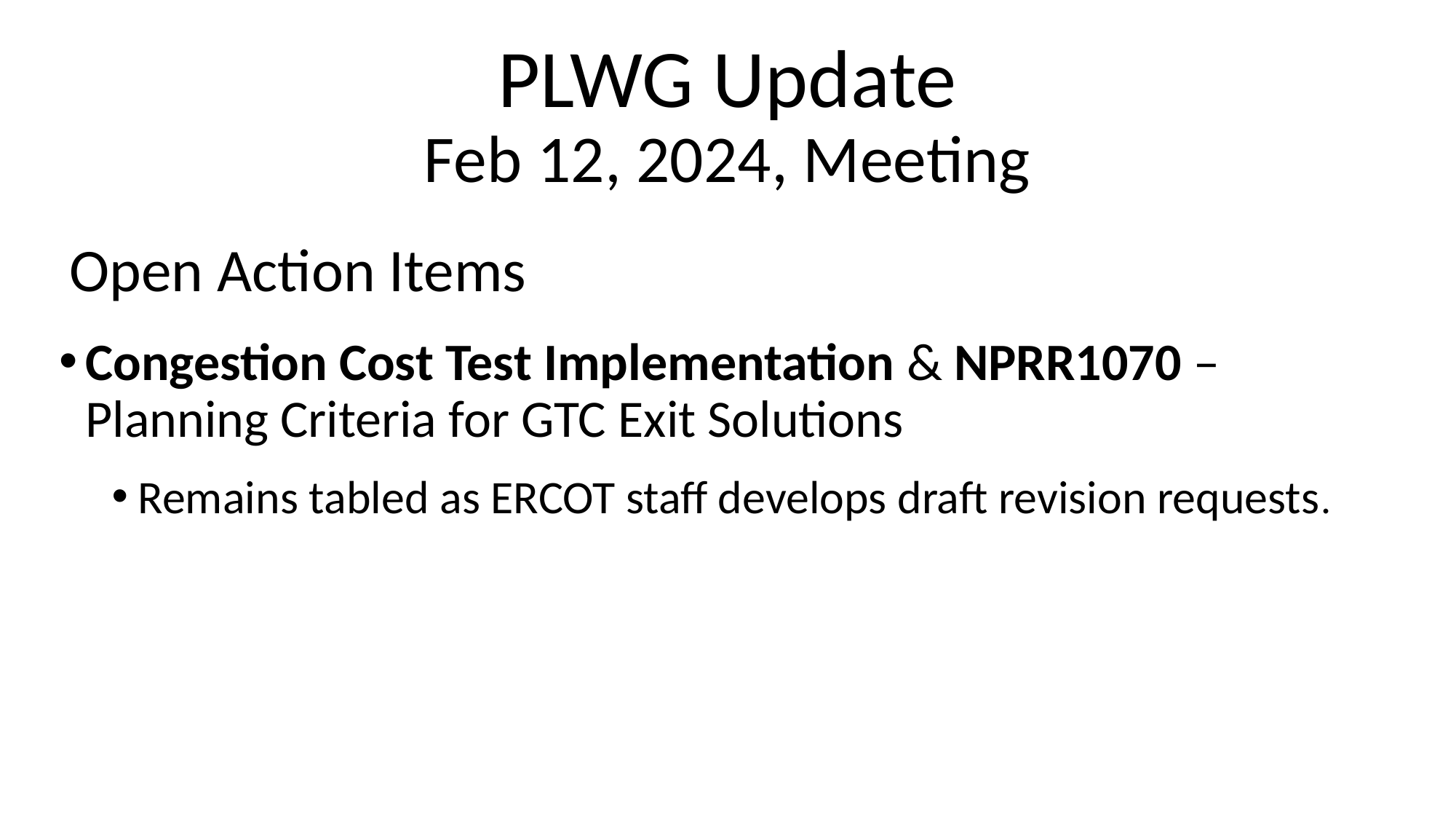

PLWG Update
Feb 12, 2024, Meeting
# Open Action Items
Congestion Cost Test Implementation & NPRR1070 – Planning Criteria for GTC Exit Solutions
Remains tabled as ERCOT staff develops draft revision requests.